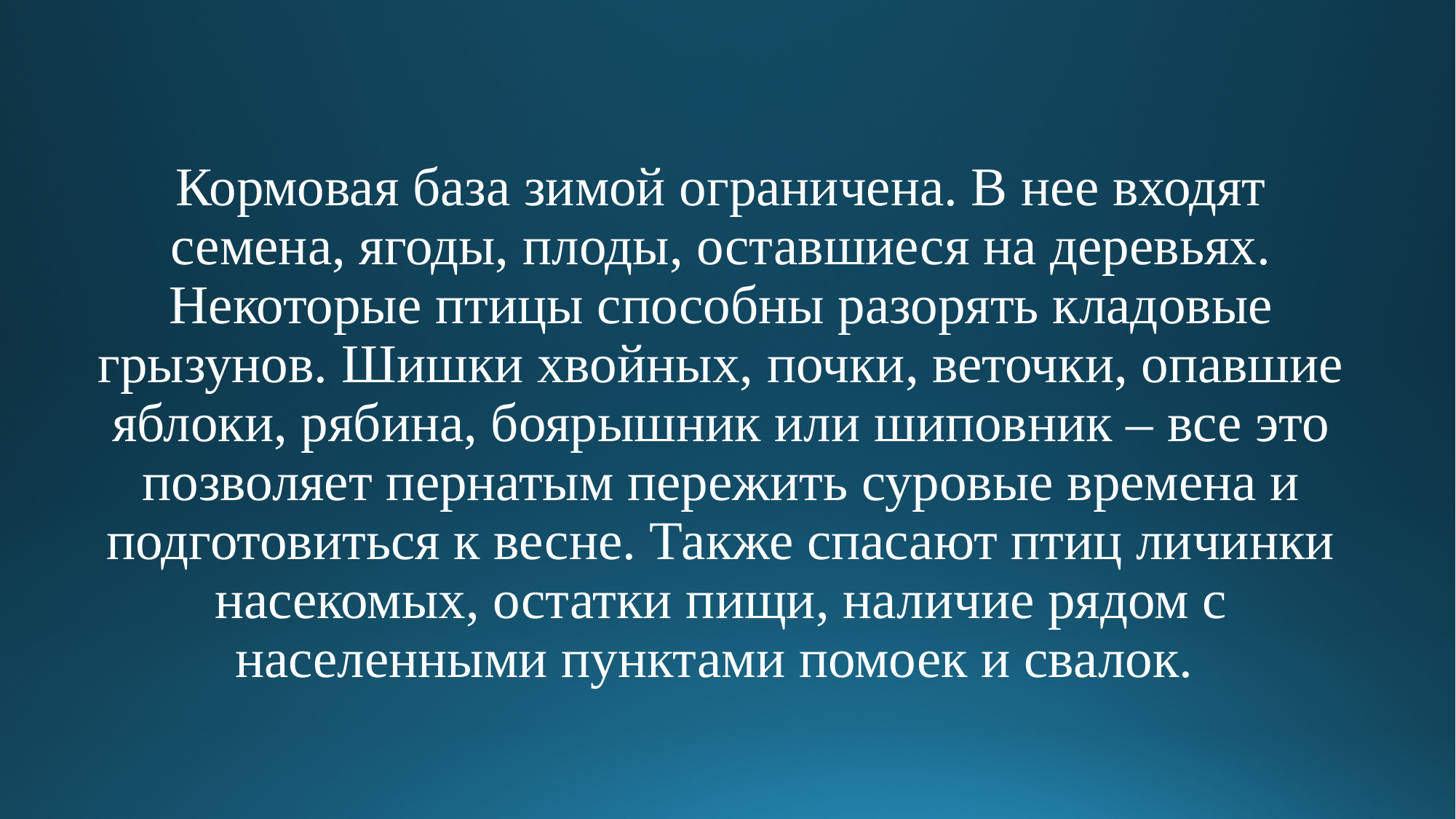

# Кормовая база зимой ограничена. В нее входят семена, ягоды, плоды, оставшиеся на деревьях. Некоторые птицы способны разорять кладовые грызунов. Шишки хвойных, почки, веточки, опавшие яблоки, рябина, боярышник или шиповник – все это позволяет пернатым пережить суровые времена и подготовиться к весне. Также спасают птиц личинки насекомых, остатки пищи, наличие рядом с населенными пунктами помоек и свалок.